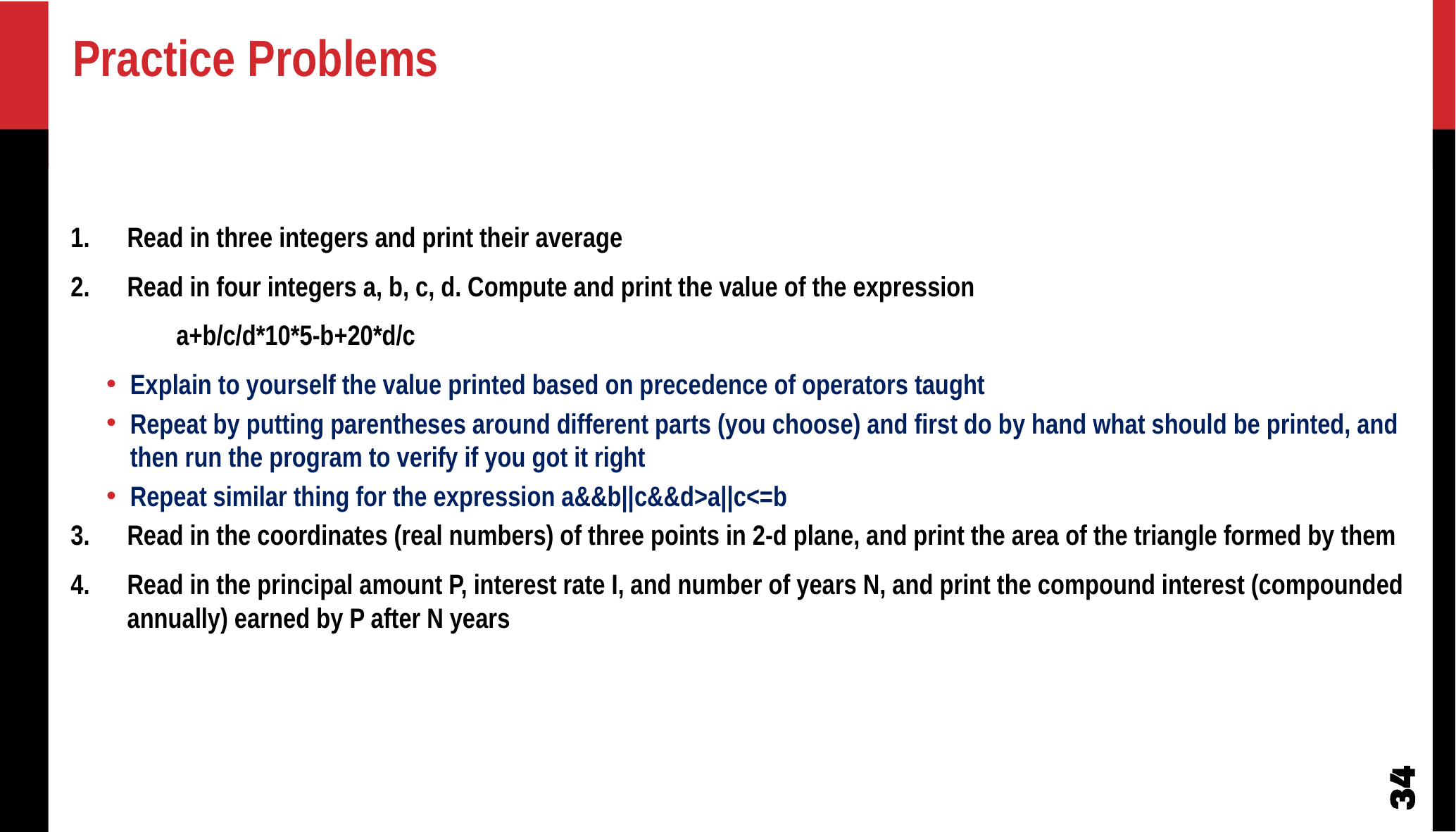

Practice Problems
Read in three integers and print their average
Read in four integers a, b, c, d. Compute and print the value of the expression
	a+b/c/d*10*5-b+20*d/c
Explain to yourself the value printed based on precedence of operators taught
Repeat by putting parentheses around different parts (you choose) and first do by hand what should be printed, and then run the program to verify if you got it right
Repeat similar thing for the expression a&&b||c&&d>a||c<=b
Read in the coordinates (real numbers) of three points in 2-d plane, and print the area of the triangle formed by them
Read in the principal amount P, interest rate I, and number of years N, and print the compound interest (compounded annually) earned by P after N years
34